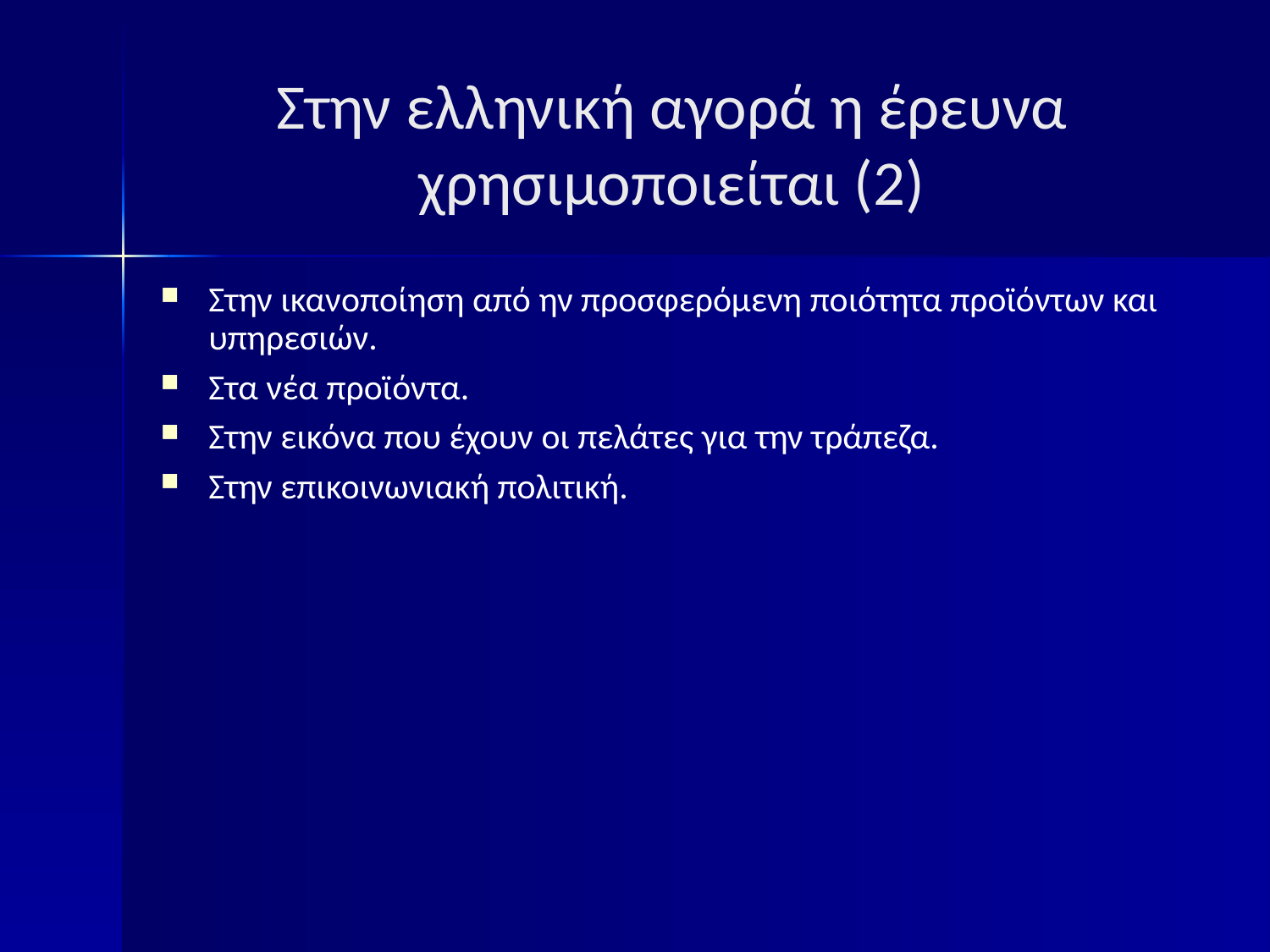

# Στην ελληνική αγορά η έρευνα χρησιμοποιείται (2)
Στην ικανοποίηση από ην προσφερόμενη ποιότητα προϊόντων και υπηρεσιών.
Στα νέα προϊόντα.
Στην εικόνα που έχουν οι πελάτες για την τράπεζα.
Στην επικοινωνιακή πολιτική.